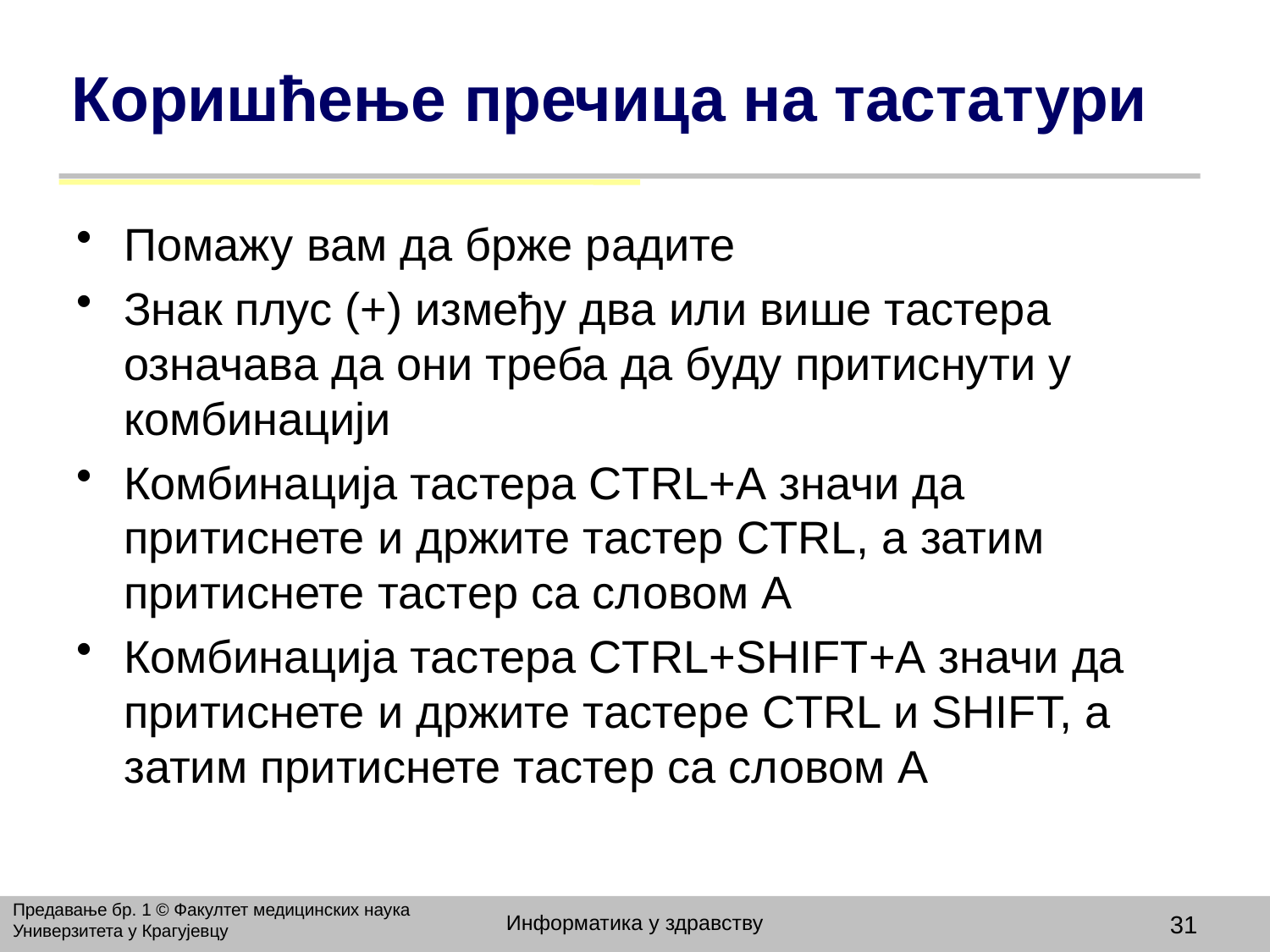

# Коришћење пречица на тастатури
Помажу вам да брже радите
Знак плус (+) између два или више тастера означава да они треба да буду притиснути у комбинацији
Комбинација тастера CTRL+А значи да притиснете и држите тастер CTRL, а затим притиснете тастер са словом А
Комбинација тастера CTRL+SHIFT+А значи да притиснете и држите тастере CTRL и SHIFT, а затим притиснете тастер са словом А
Предавање бр. 1 © Факултет медицинских наука Универзитета у Крагујевцу
Информатика у здравству
31